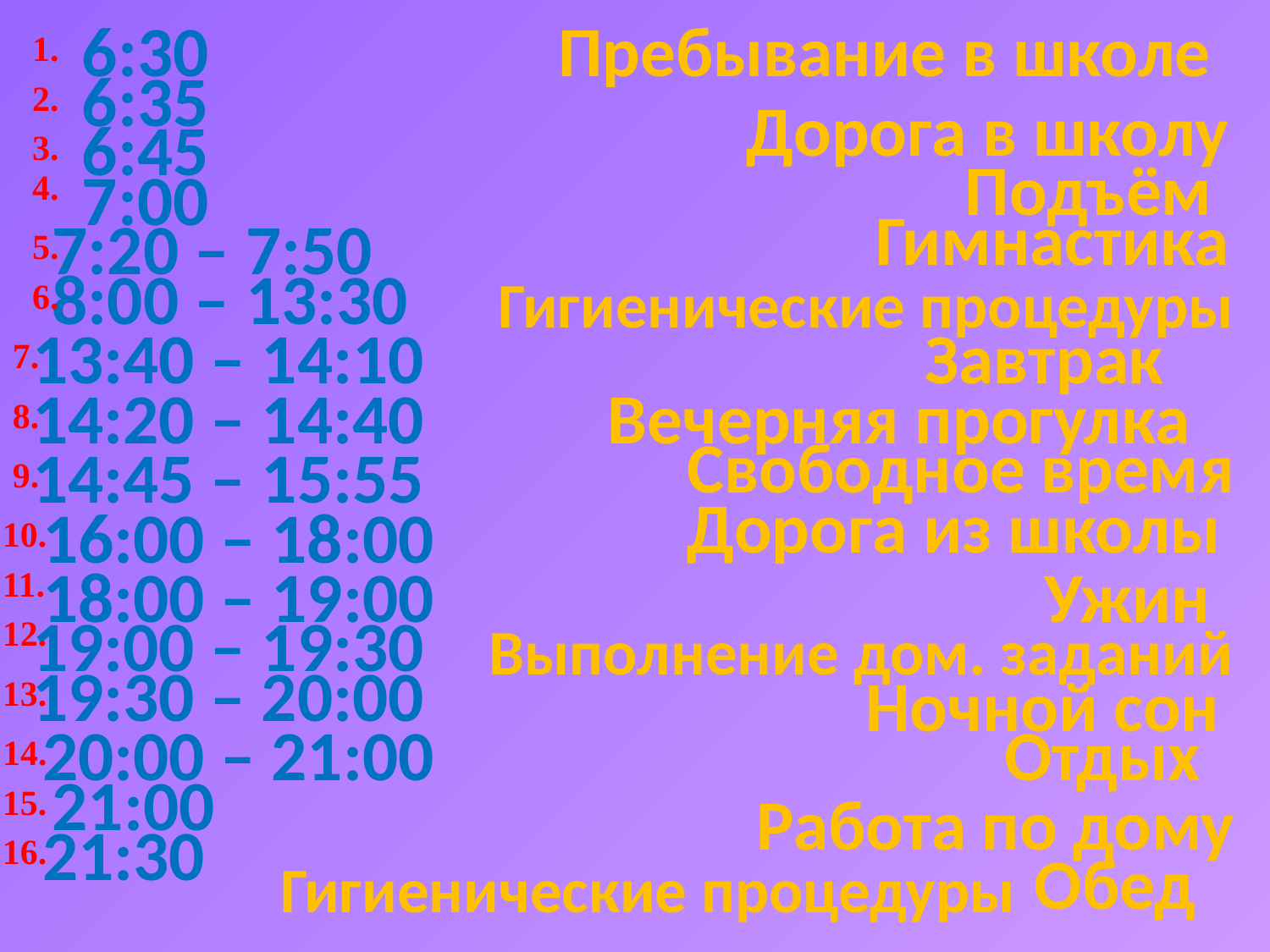

6:30
Пребывание в школе
1.
6:35
2.
Дорога в школу
6:45
3.
Подъём
7:00
4.
Гимнастика
7:20 – 7:50
5.
8:00 – 13:30
Гигиенические процедуры
6.
13:40 – 14:10
Завтрак
7.
14:20 – 14:40
Вечерняя прогулка
8.
Свободное время
14:45 – 15:55
9.
Дорога из школы
16:00 – 18:00
10.
18:00 – 19:00
Ужин
11.
19:00 – 19:30
12.
Выполнение дом. заданий
19:30 – 20:00
Ночной сон
13.
20:00 – 21:00
Отдых
14.
21:00
15.
Работа по дому
21:30
16.
Обед
Гигиенические процедуры